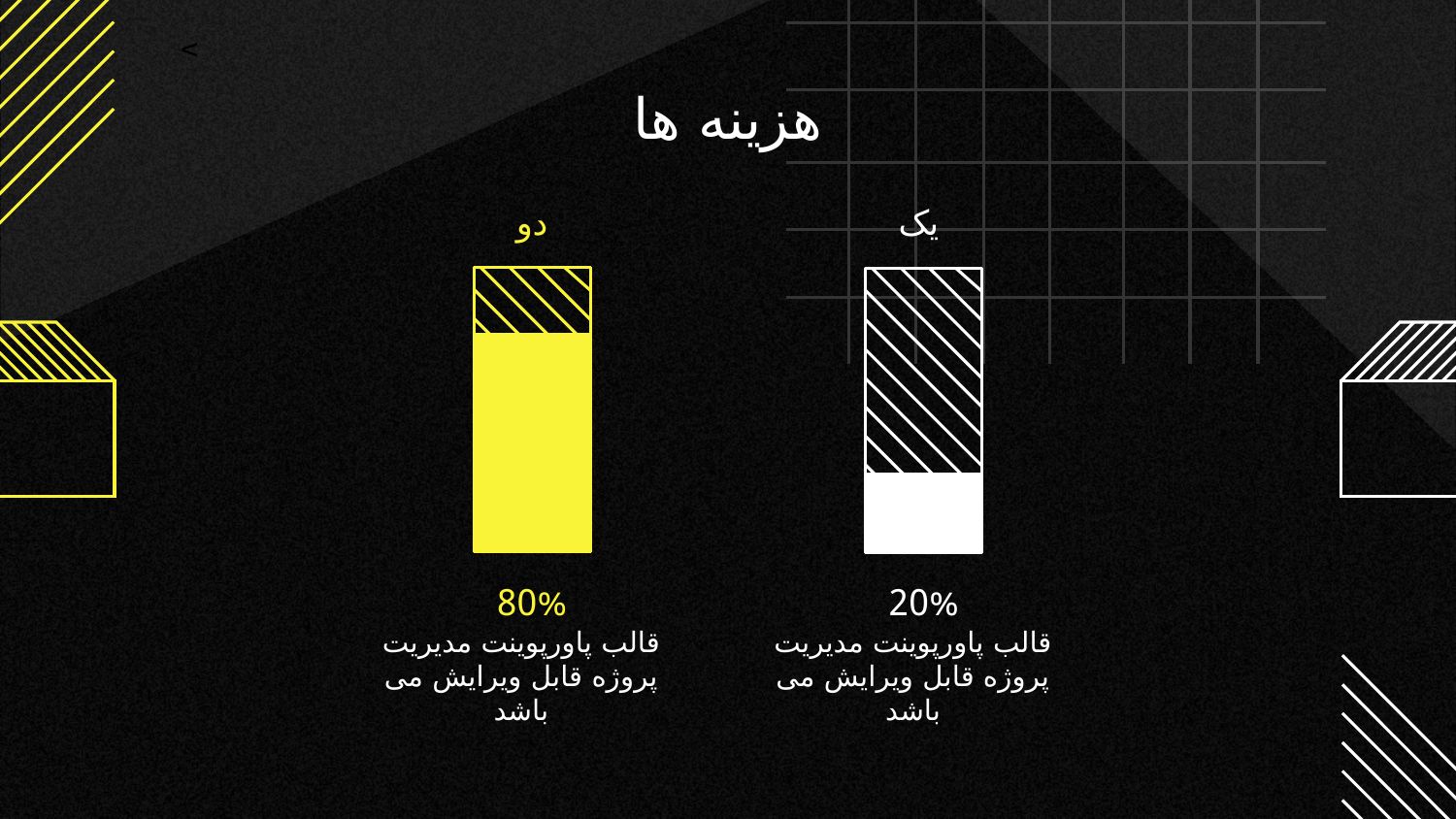

هزینه ها
دو
یک

20%
# 80%
قالب پاورپوینت مدیریت پروژه قابل ویرایش می باشد
قالب پاورپوینت مدیریت پروژه قابل ویرایش می باشد